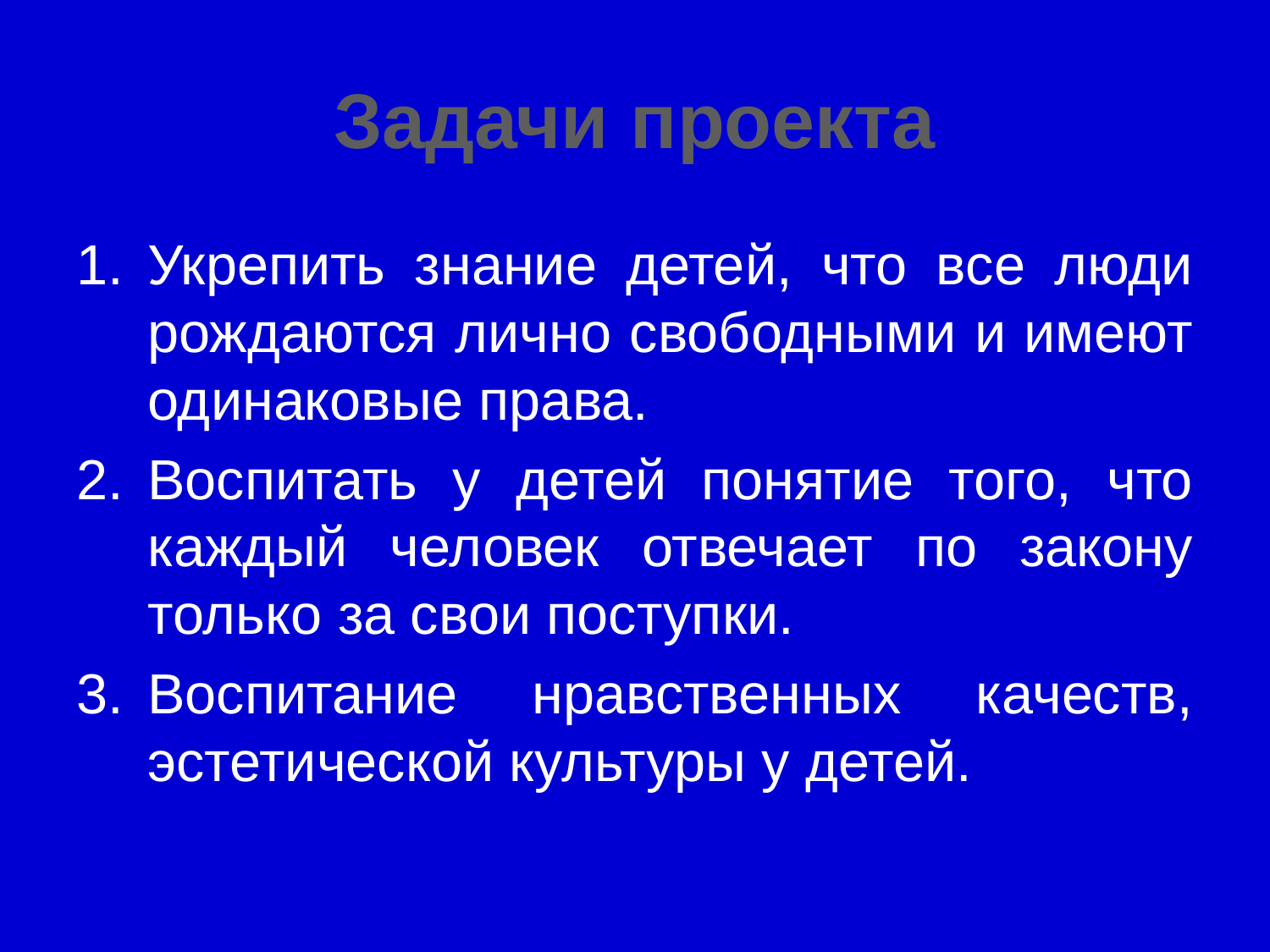

# Задачи проекта
Укрепить знание детей, что все люди рождаются лично свободными и имеют одинаковые права.
Воспитать у детей понятие того, что каждый человек отвечает по закону только за свои поступки.
Воспитание нравственных качеств, эстетической культуры у детей.